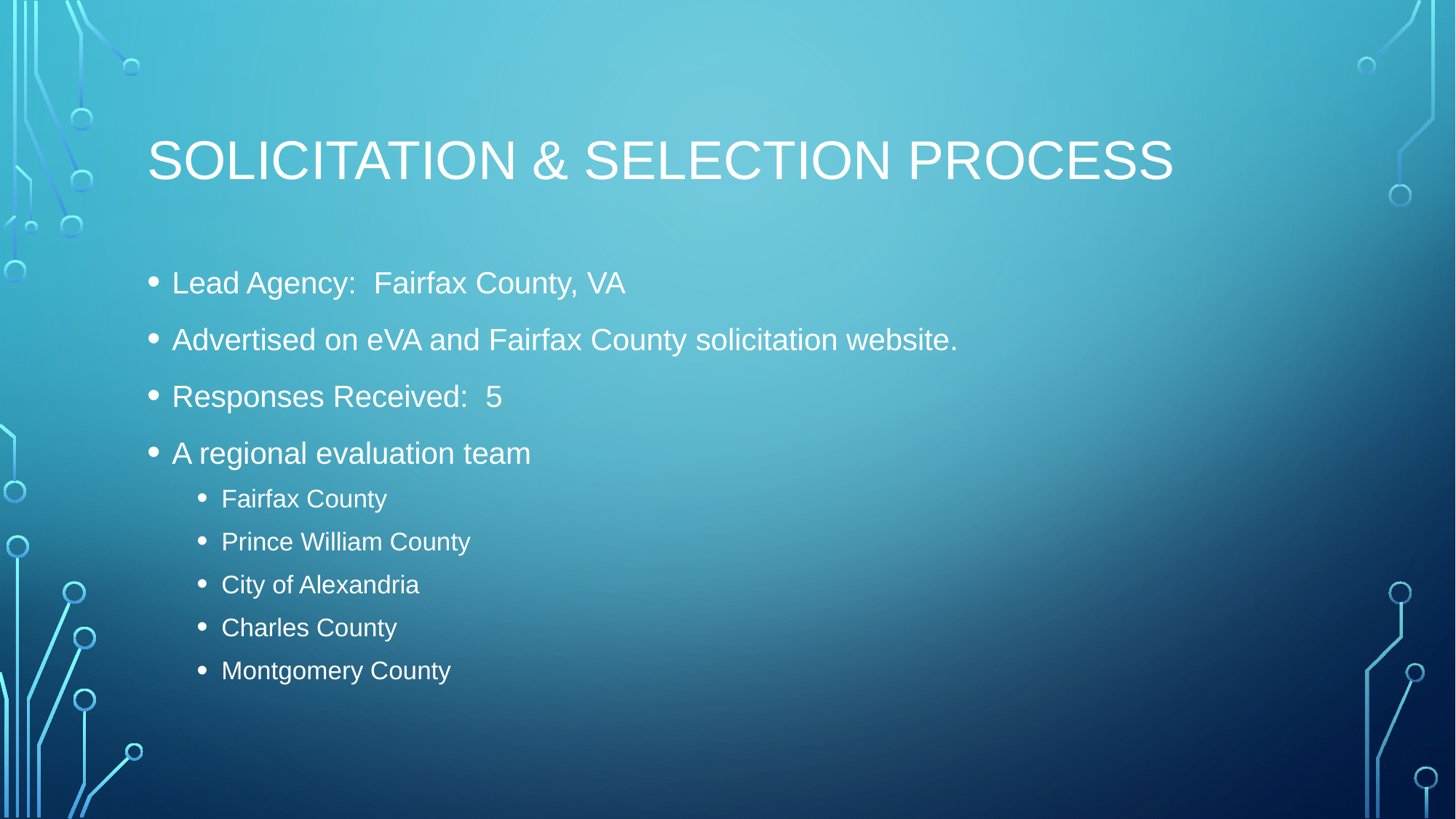

# Solicitation & selection process
Lead Agency:  Fairfax County, VA
Advertised on eVA and Fairfax County solicitation website.
Responses Received:  5
A regional evaluation team
Fairfax County
Prince William County
City of Alexandria
Charles County
Montgomery County